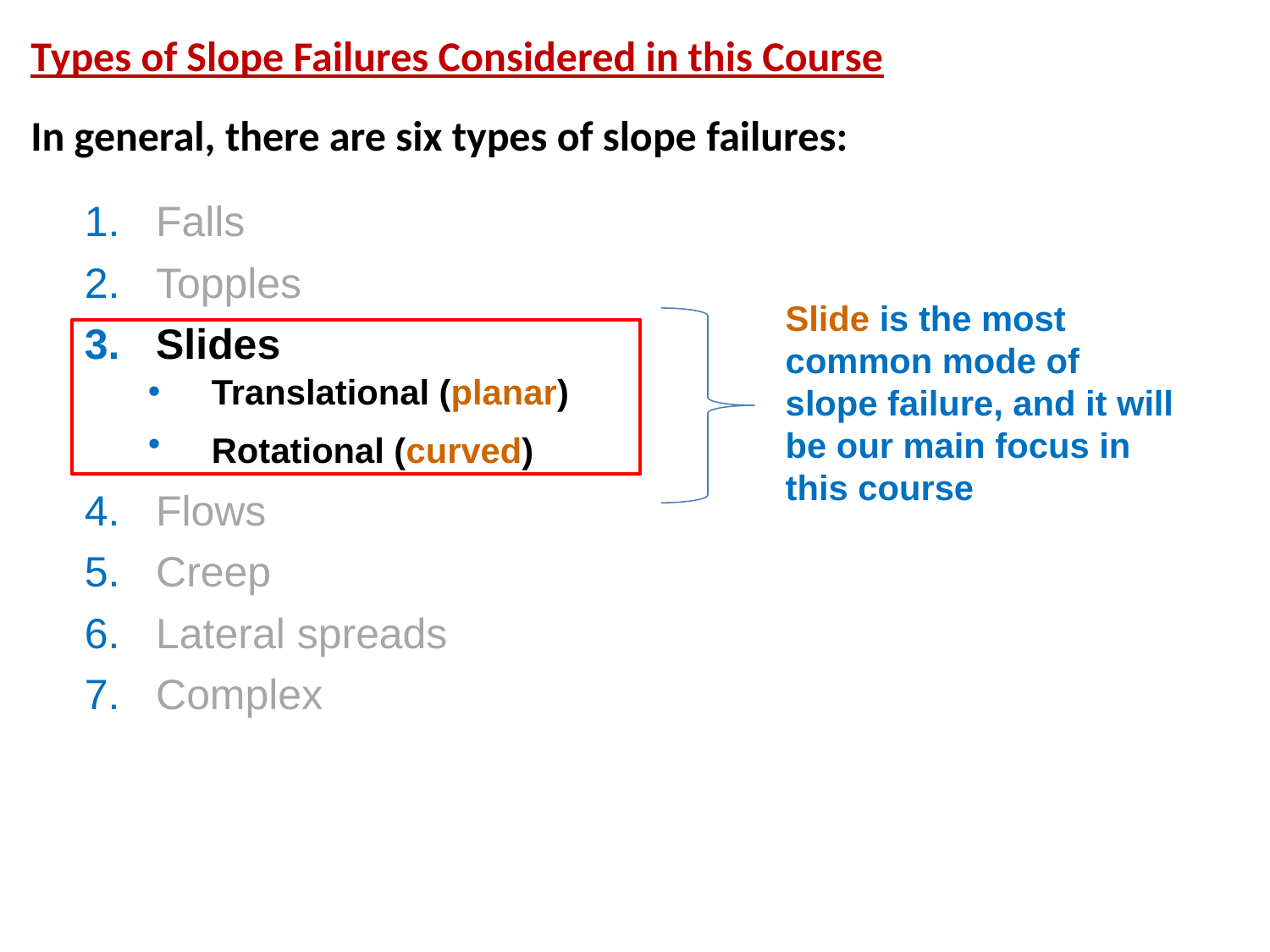

Types of Slope Failures Considered in this Course
In general, there are six types of slope failures:
Falls
Topples
Slides
Translational (planar)
Rotational (curved)
Flows
Creep
Lateral spreads
Complex
Slide is the most common mode of slope failure, and it will be our main focus in this course